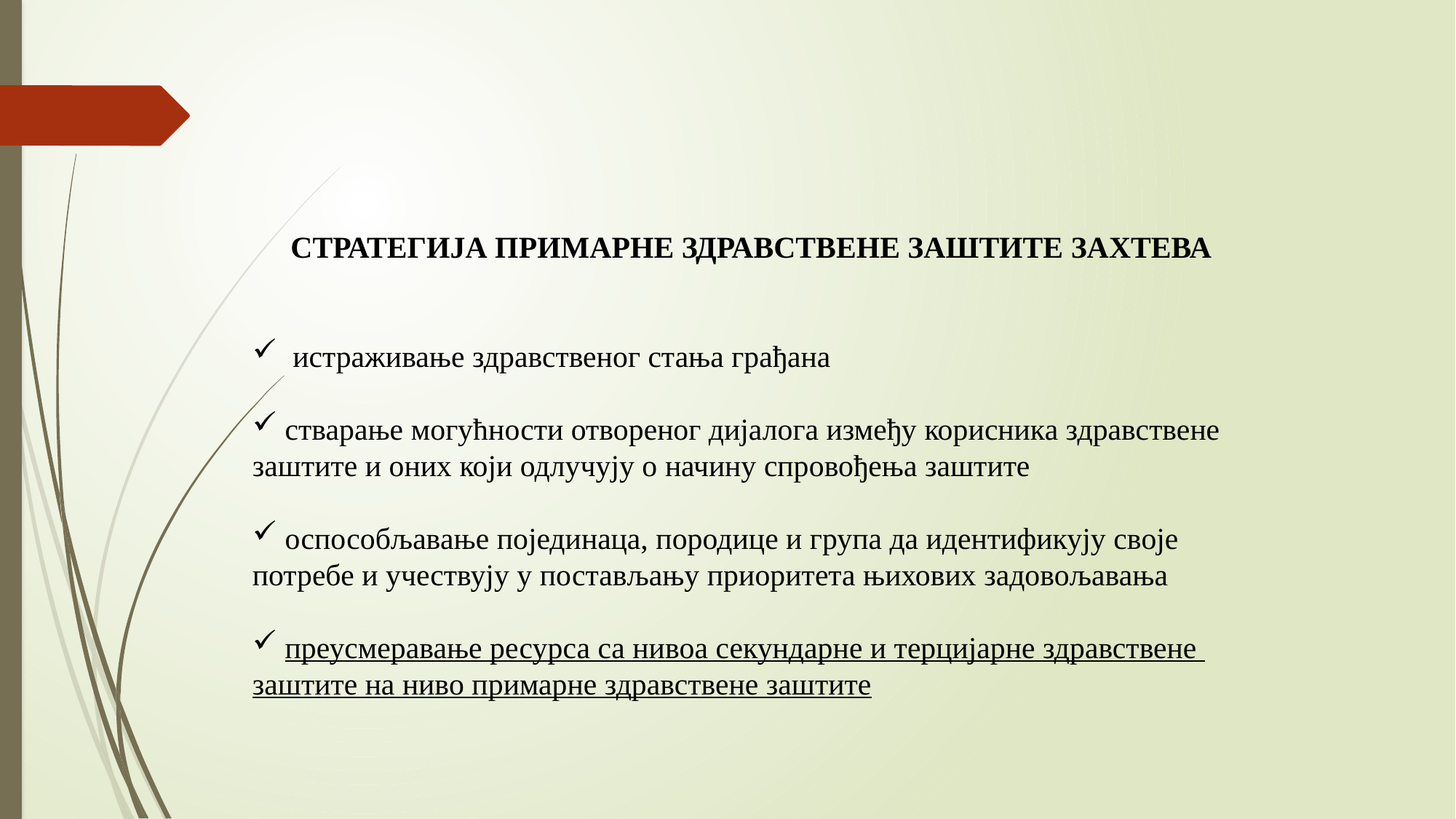

СТРАТЕГИЈА ПРИМАРНЕ ЗДРАВСТВЕНЕ ЗАШТИТЕ ЗАХТЕВА

  истраживање здравственог стања грађана

 стварање могућности отвореног дијалога између корисника здравствене
заштите и оних који одлучују о начину спровођења заштите

 оспособљавање појединаца, породице и група да идентификују своје
потребе и учествују у постављању приоритета њихових задовољавања

 преусмеравање ресурса са нивоа секундарне и терцијарне здравствене
заштите на ниво примарне здравствене заштите